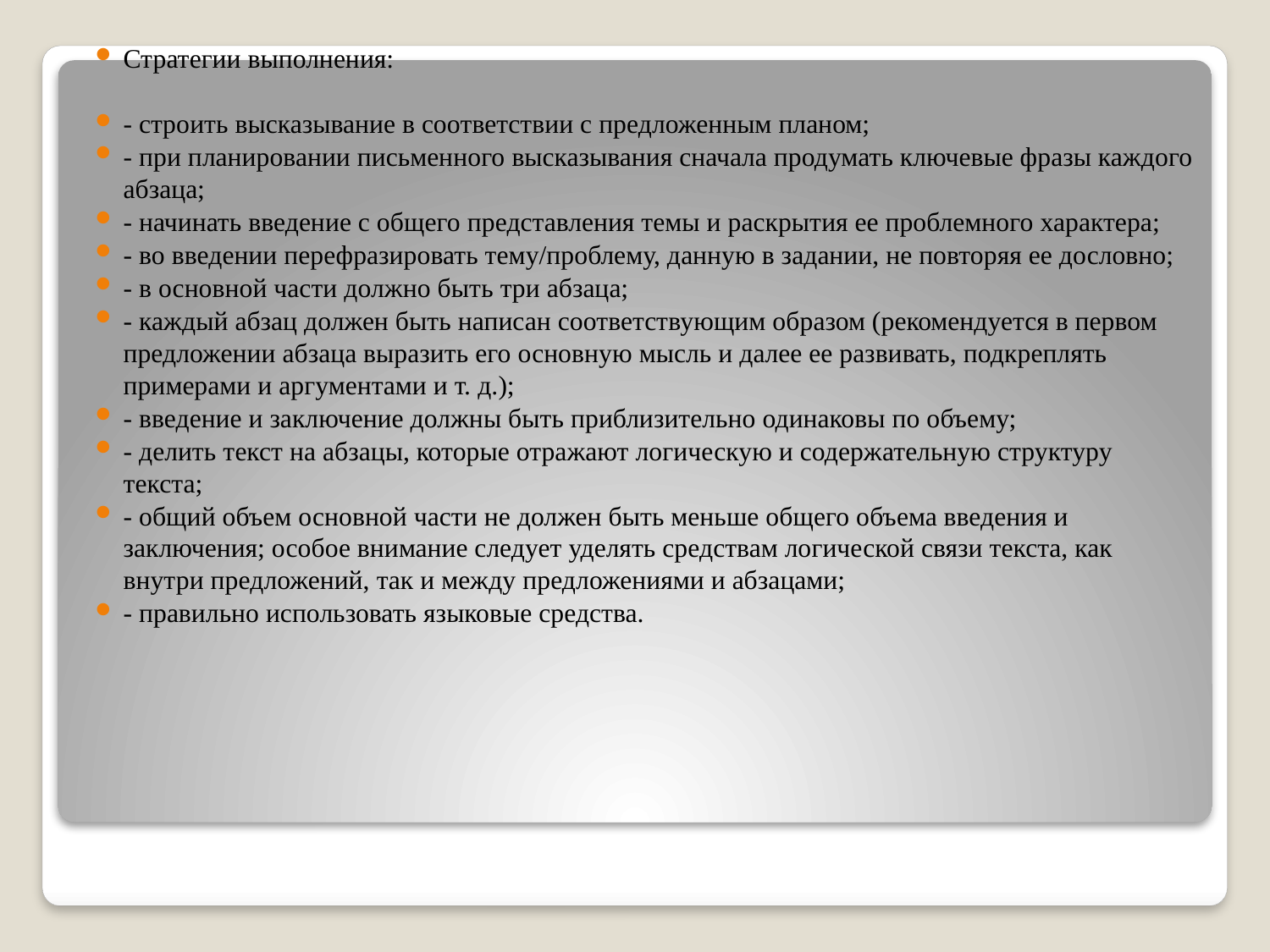

Стратегии выполнения:

- строить высказывание в соответствии с предложенным планом;
- при планировании письменного высказывания сначала продумать ключевые фразы каждого абзаца;
- начинать введение с общего представления темы и раскрытия ее проблемного характера;
- во введении перефразировать тему/проблему, данную в задании, не повторяя ее дословно;
- в основной части должно быть три абзаца;
- каждый абзац должен быть написан соответствующим образом (рекомендуется в первом предложении абзаца выразить его основную мысль и далее ее развивать, подкреплять примерами и аргументами и т. д.);
- введение и заключение должны быть приблизительно одинаковы по объему;
- делить текст на абзацы, которые отражают логическую и содержательную структуру текста;
- общий объем основной части не должен быть меньше общего объема введения и заключения; особое внимание следует уделять средствам логической связи текста, как внутри предложений, так и между предложениями и абзацами;
- правильно использовать языковые средства.

#